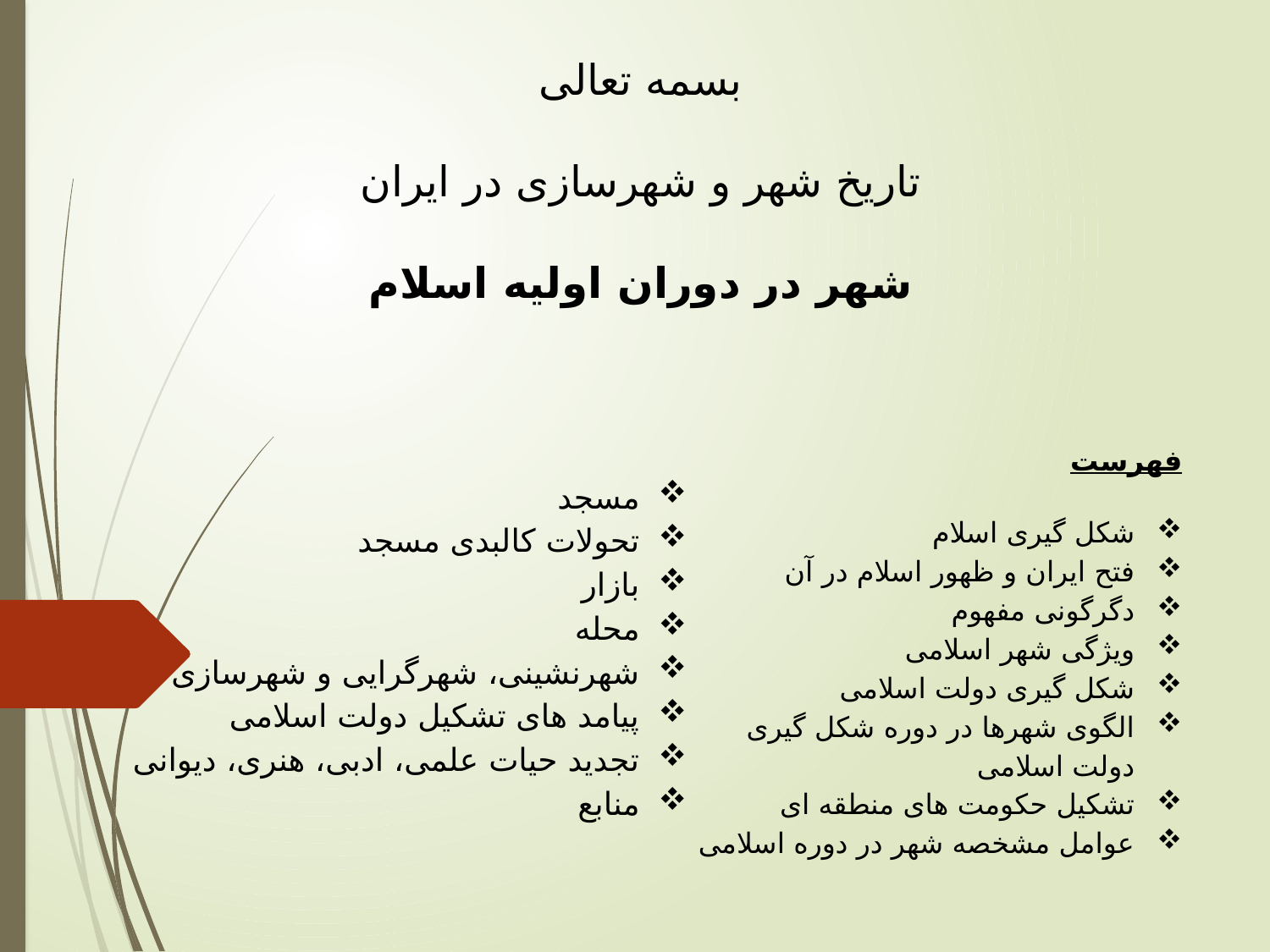

بسمه تعالی

تاریخ شهر و شهرسازی در ایران

شهر در دوران اولیه اسلام
فهرست

شکل گیری اسلام
فتح ایران و ظهور اسلام در آن
دگرگونی مفهوم
ویژگی شهر اسلامی
شکل گیری دولت اسلامی
الگوی شهرها در دوره شکل گیری دولت اسلامی
تشکیل حکومت های منطقه ای
عوامل مشخصه شهر در دوره اسلامی
مسجد
تحولات کالبدی مسجد
بازار
محله
شهرنشینی، شهرگرایی و شهرسازی
پیامد های تشکیل دولت اسلامی
تجدید حیات علمی، ادبی، هنری، دیوانی
منابع